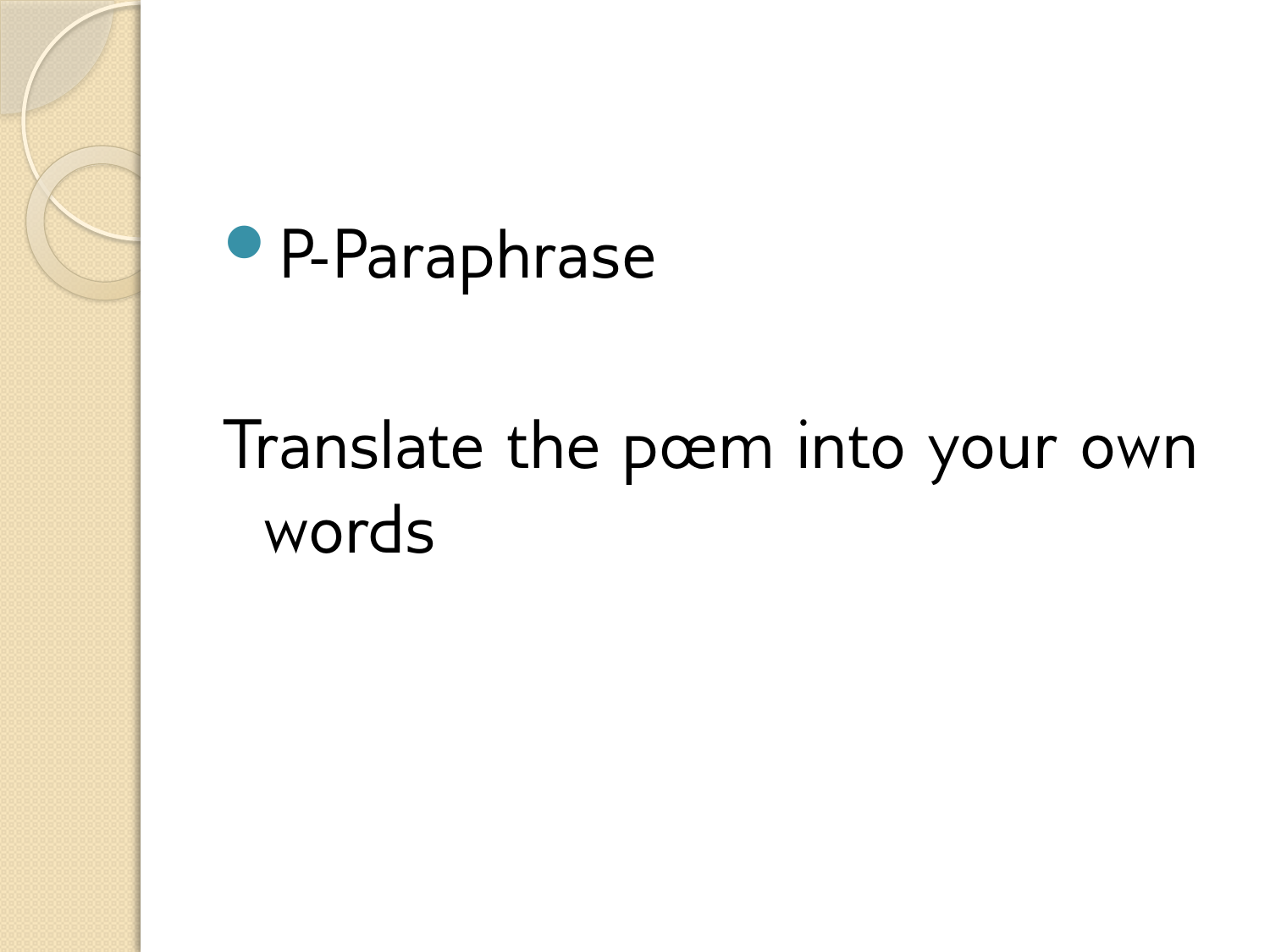

#
P-Paraphrase

Translate the poem into your own words